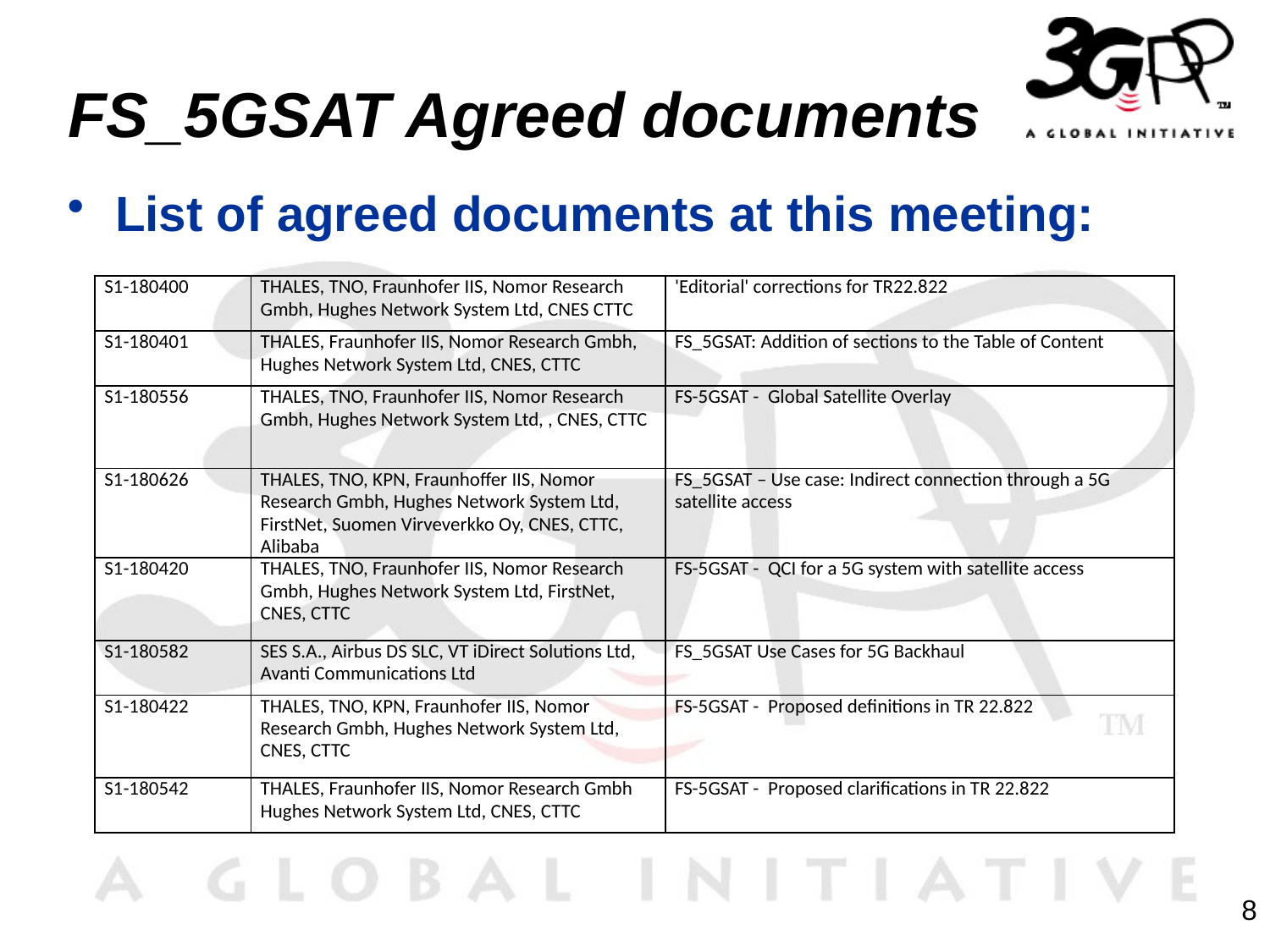

# FS_5GSAT Agreed documents
List of agreed documents at this meeting:

| S1-180400 | THALES, TNO, Fraunhofer IIS, Nomor Research Gmbh, Hughes Network System Ltd, CNES CTTC | 'Editorial' corrections for TR22.822 |
| --- | --- | --- |
| S1-180401 | THALES, Fraunhofer IIS, Nomor Research Gmbh, Hughes Network System Ltd, CNES, CTTC | FS\_5GSAT: Addition of sections to the Table of Content |
| S1-180556 | THALES, TNO, Fraunhofer IIS, Nomor Research Gmbh, Hughes Network System Ltd, , CNES, CTTC | FS-5GSAT -  Global Satellite Overlay |
| S1-180626 | THALES, TNO, KPN, Fraunhoffer IIS, Nomor Research Gmbh, Hughes Network System Ltd, FirstNet, Suomen Virveverkko Oy, CNES, CTTC, Alibaba | FS\_5GSAT – Use case: Indirect connection through a 5G satellite access |
| S1-180420 | THALES, TNO, Fraunhofer IIS, Nomor Research Gmbh, Hughes Network System Ltd, FirstNet, CNES, CTTC | FS-5GSAT -  QCI for a 5G system with satellite access |
| S1-180582 | SES S.A., Airbus DS SLC, VT iDirect Solutions Ltd, Avanti Communications Ltd | FS\_5GSAT Use Cases for 5G Backhaul |
| S1-180422 | THALES, TNO, KPN, Fraunhofer IIS, Nomor Research Gmbh, Hughes Network System Ltd, CNES, CTTC | FS-5GSAT -  Proposed definitions in TR 22.822 |
| S1-180542 | THALES, Fraunhofer IIS, Nomor Research Gmbh Hughes Network System Ltd, CNES, CTTC | FS-5GSAT -  Proposed clarifications in TR 22.822 |
8